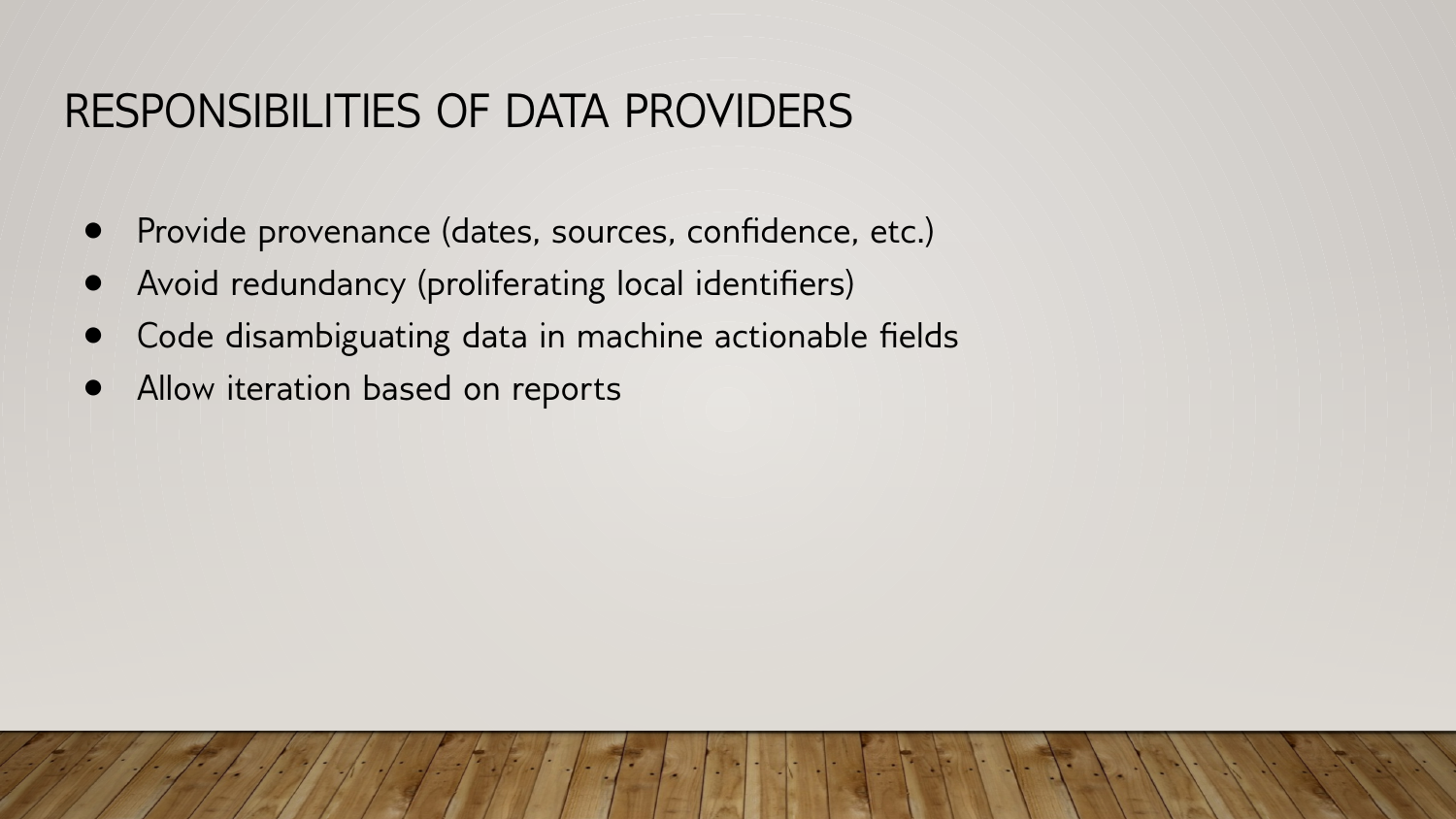

# Responsibilities of data providers
Provide provenance (dates, sources, confidence, etc.)
Avoid redundancy (proliferating local identifiers)
Code disambiguating data in machine actionable fields
Allow iteration based on reports